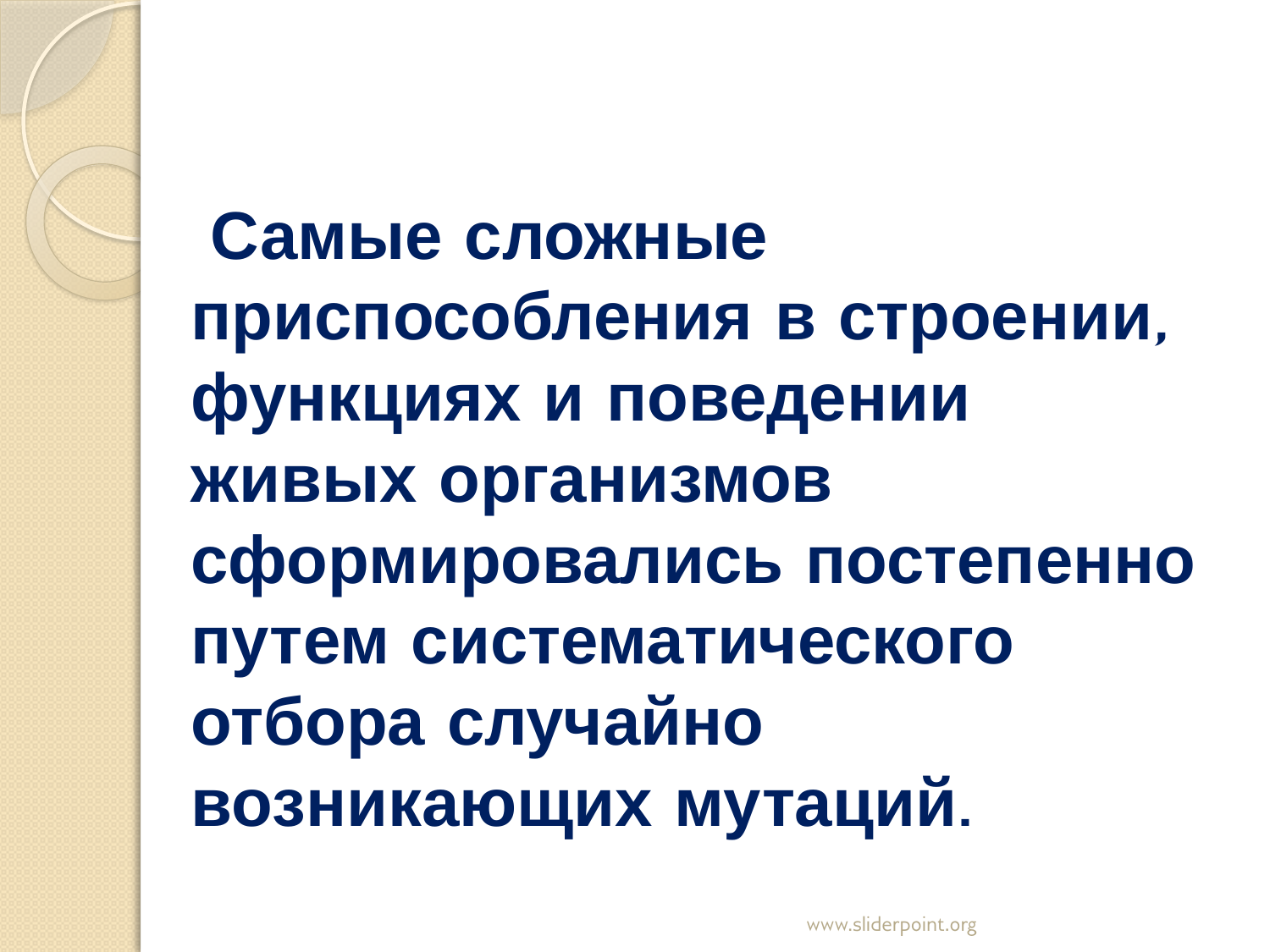

# Самые сложные приспособления в строении, функциях и поведении живых организмов сформировались постепенно путем систематического отбора случайно возникающих мутаций.
www.sliderpoint.org